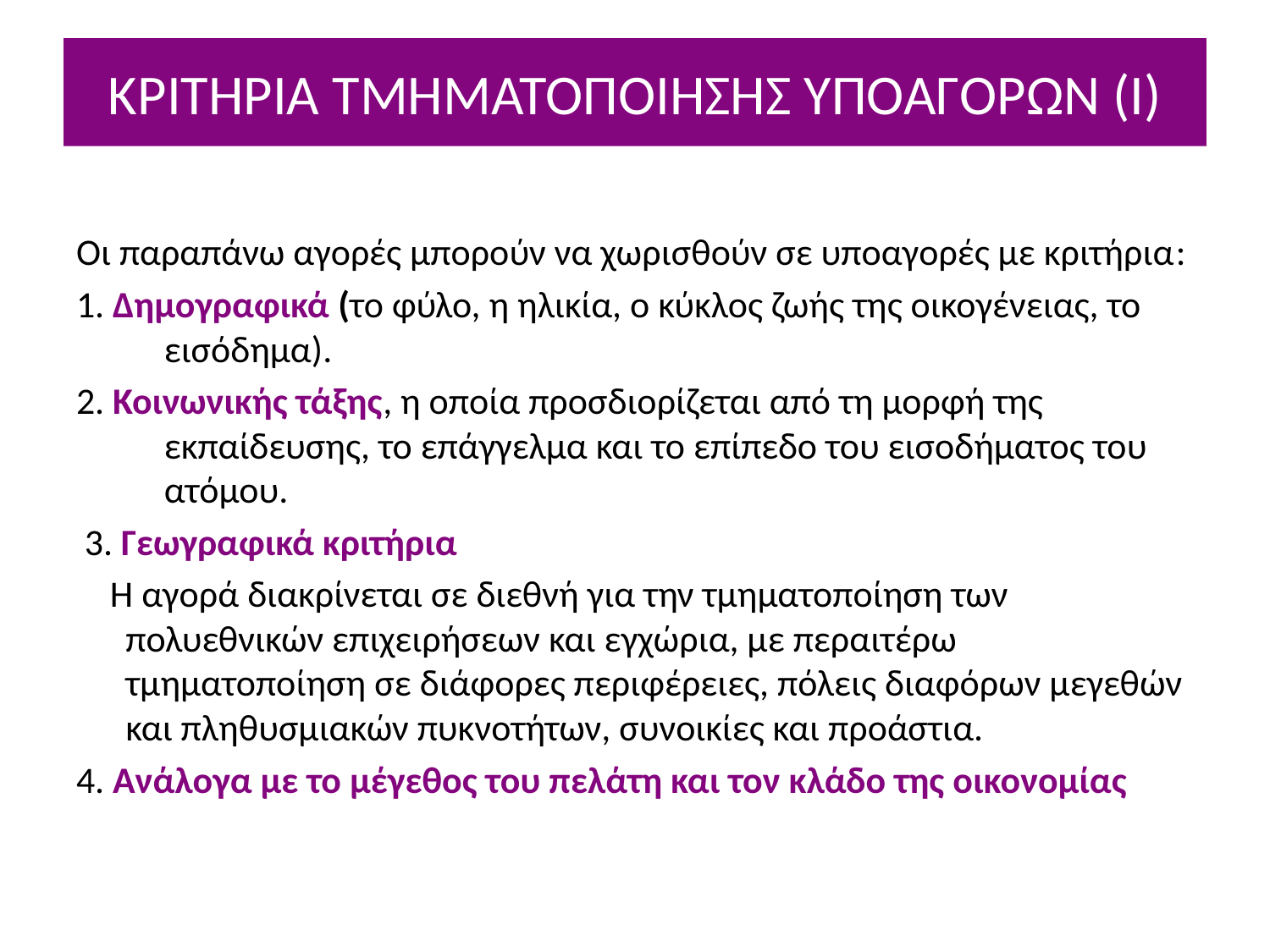

# ΚΡΙΤΗΡΙΑ ΤΜΗΜΑΤΟΠΟΙΗΣΗΣ ΥΠΟΑΓΟΡΩΝ (Ι)
Οι παραπάνω αγορές μπορούν να χωρισθούν σε υποαγορές με κριτήρια:
1. Δημογραφικά (το φύλο, η ηλικία, ο κύκλος ζωής της οικογένειας, το εισόδημα).
2. Κοινωνικής τάξης, η οποία προσδιορίζεται από τη μορφή της εκπαίδευσης, το επάγγελμα και το επίπεδο του εισοδήματος του ατόμου.
 3. Γεωγραφικά κριτήρια
    Η αγορά διακρίνεται σε διεθνή για την τμηματοποίηση των πολυεθνικών επιχειρήσεων και εγχώρια, με περαιτέρω τμηματοποίηση σε διάφορες περιφέρειες, πόλεις διαφόρων μεγεθών και πληθυσμιακών πυκνοτήτων, συνοικίες και προάστια.
4. Ανάλογα με το μέγεθος του πελάτη και τον κλάδο της οικονομίας